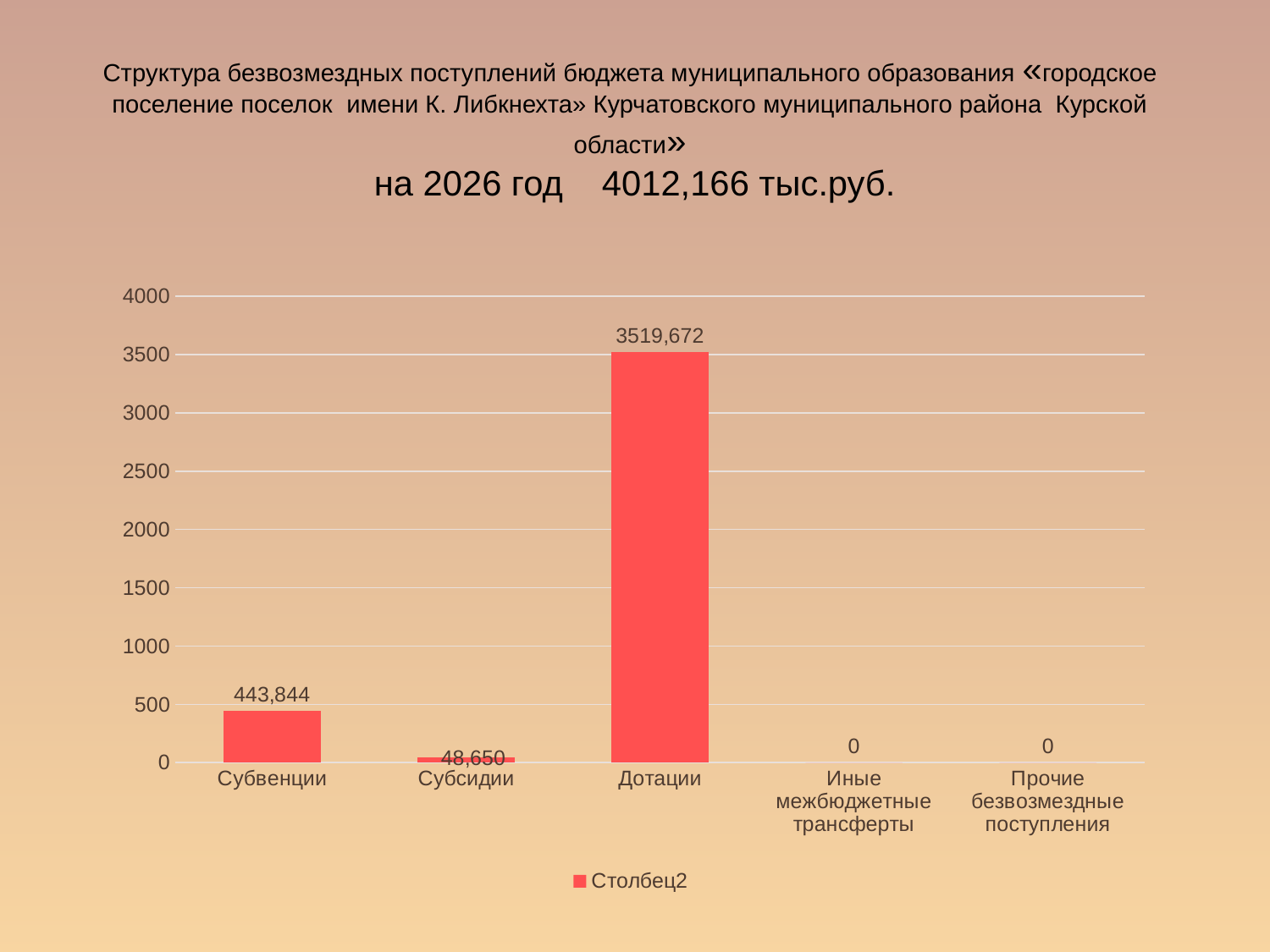

Структура безвозмездных поступлений бюджета муниципального образования «городское поселение поселок  имени К. Либкнехта» Курчатовского муниципального района  Курской области»
 на 2026 год    4012,166 тыс.руб.

### Chart

| Category | Столбец2 |
|---|---|
| Субвенции | 443.844 |
| Субсидии | 48.65 |
| Дотации | 3519.672 |
| Иные межбюджетные трансферты | 0.0 |
| Прочие безвозмездные поступления | 0.0 |